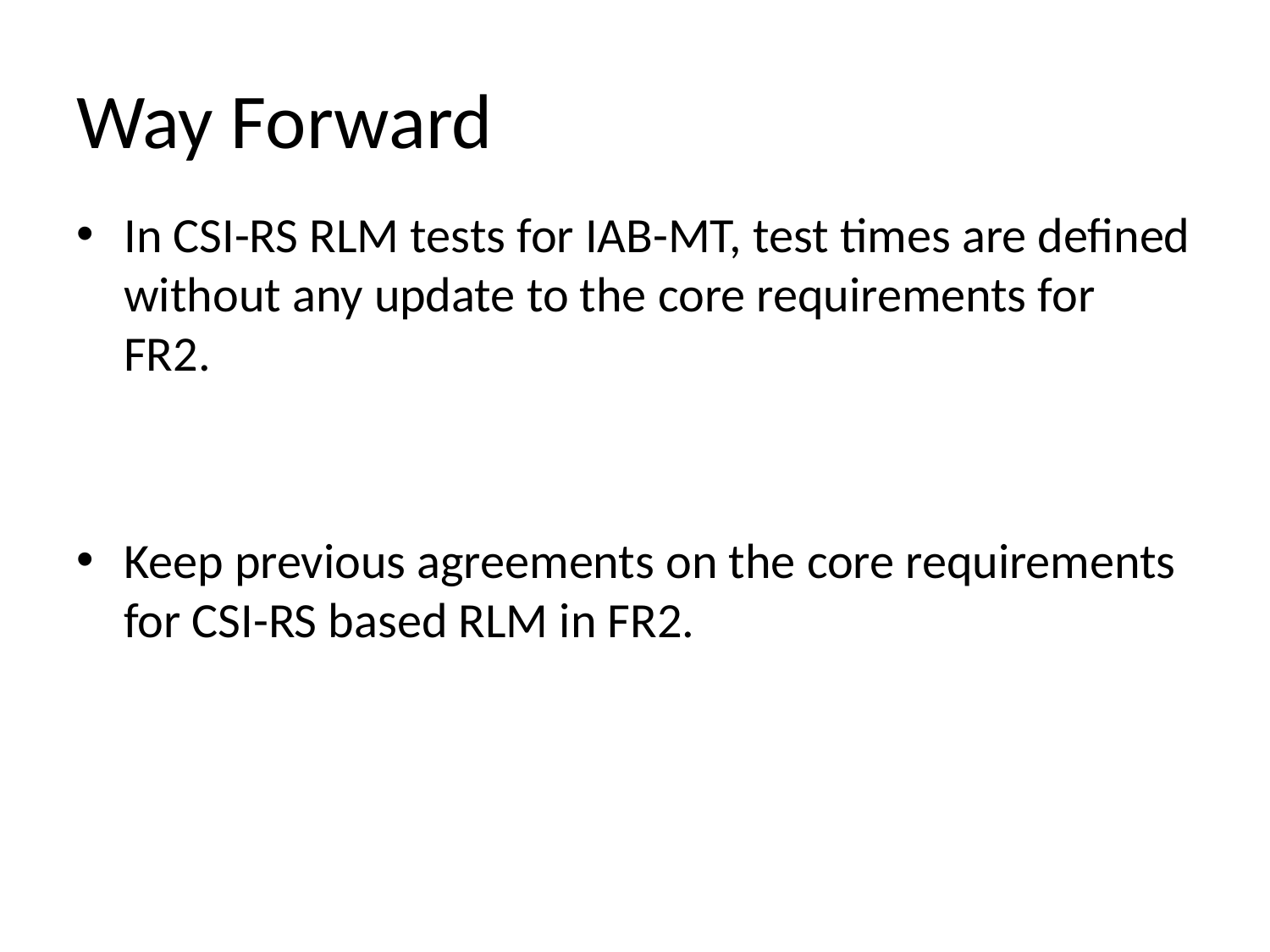

# Way Forward
In CSI-RS RLM tests for IAB-MT, test times are defined without any update to the core requirements for FR2.

Keep previous agreements on the core requirements for CSI-RS based RLM in FR2.